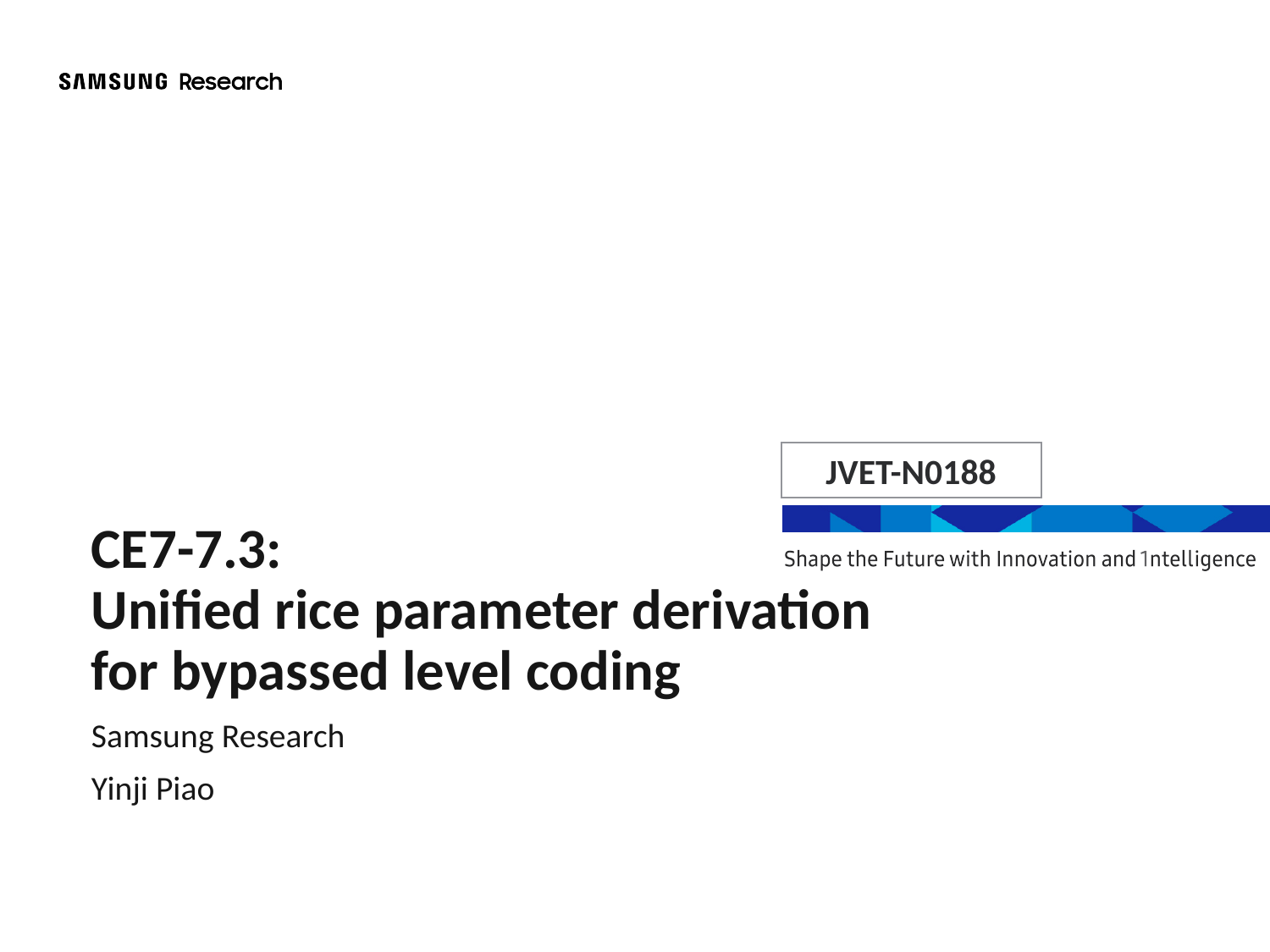

JVET-N0188
CE7-7.3:
Unified rice parameter derivation
for bypassed level coding
Samsung Research
Yinji Piao